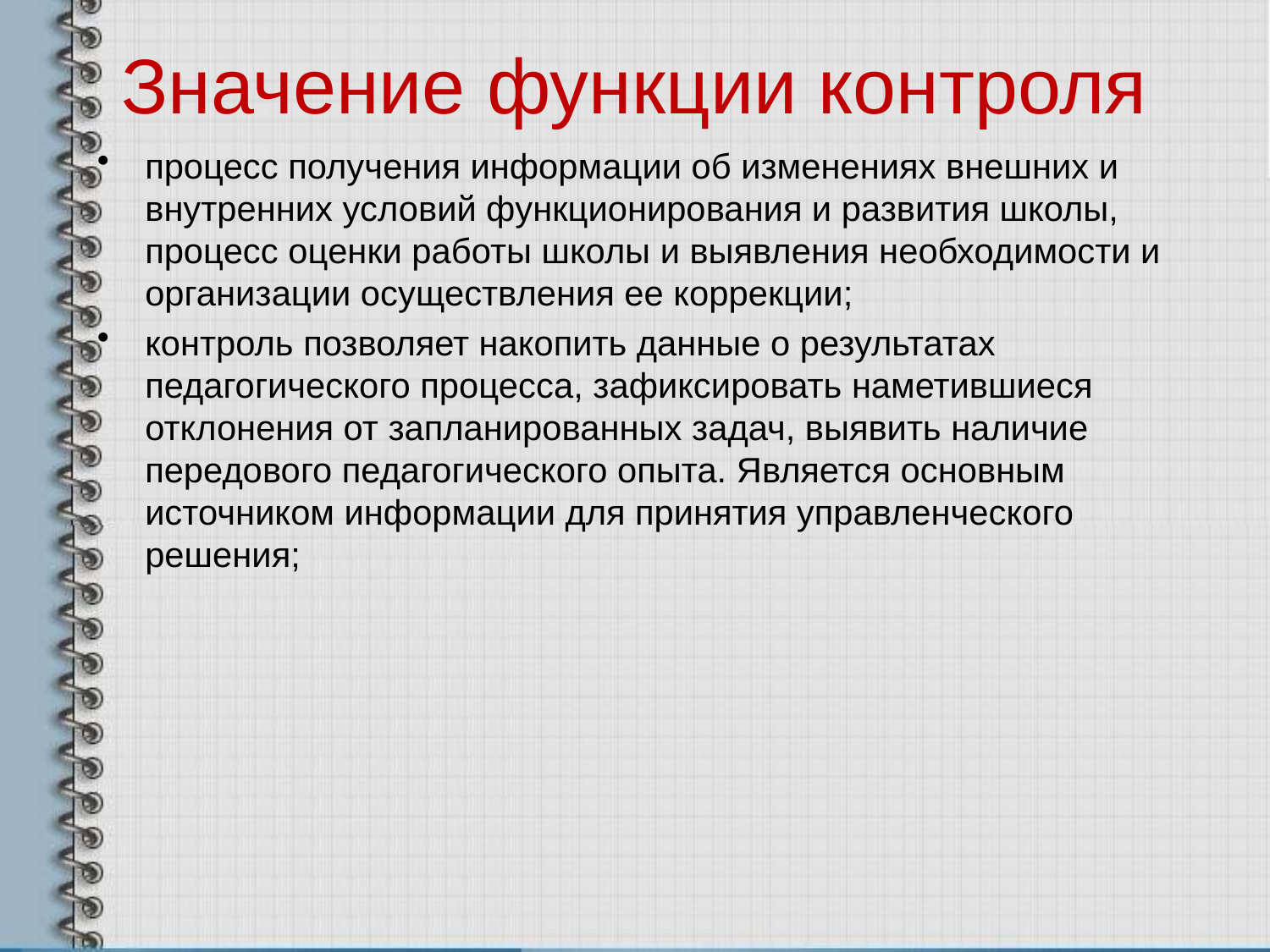

# Значение функции контроля
процесс получения информации об изменениях внешних и внутренних условий функционирования и развития школы, процесс оценки работы школы и выявления необходимости и организации осуществления ее коррекции;
контроль позволяет накопить данные о результатах педагогического процесса, зафиксировать наметившиеся отклонения от запланированных задач, выявить наличие передового педагогического опыта. Является основным источником информации для принятия управленческого решения;